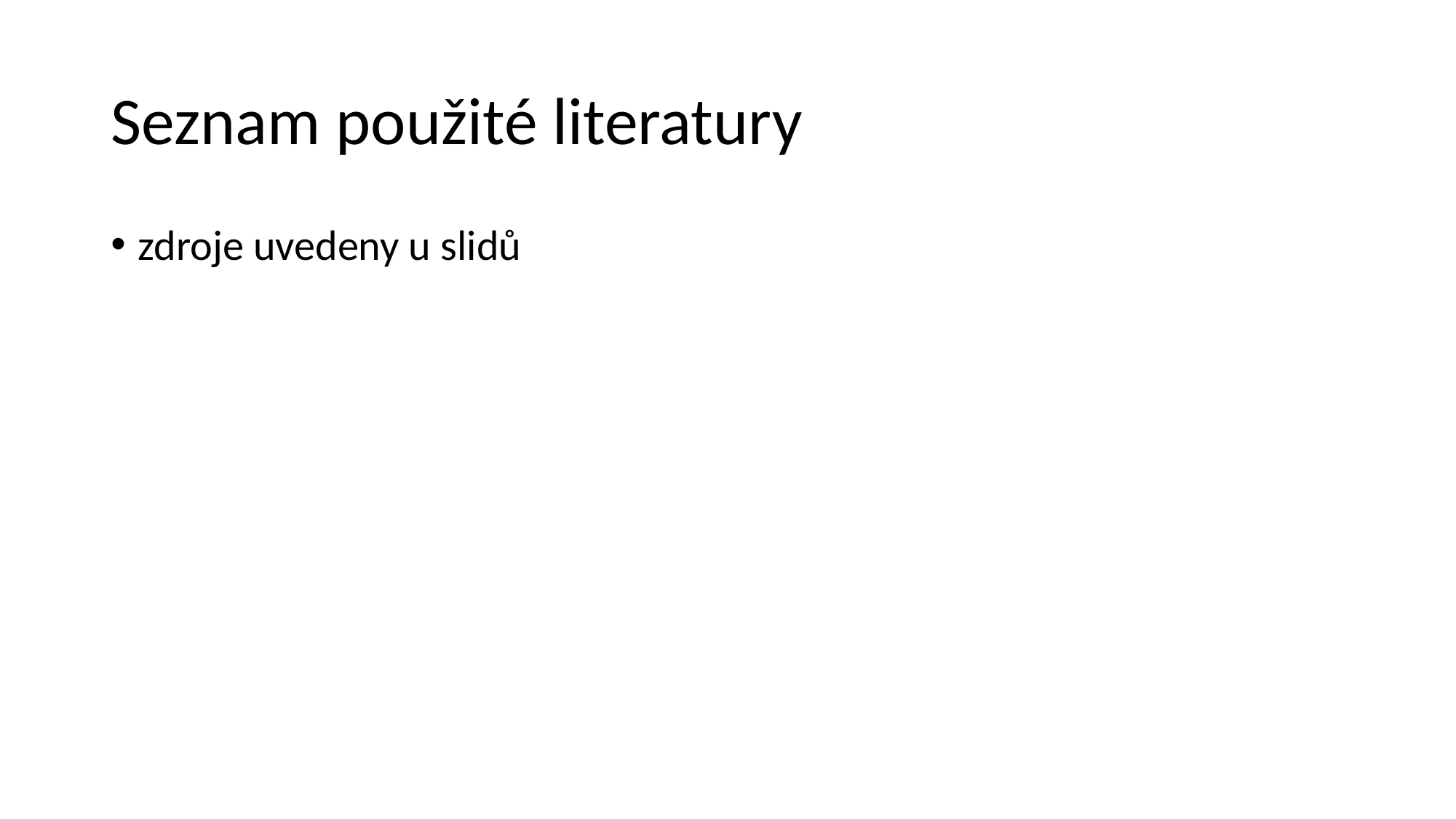

# Seznam použité literatury
zdroje uvedeny u slidů